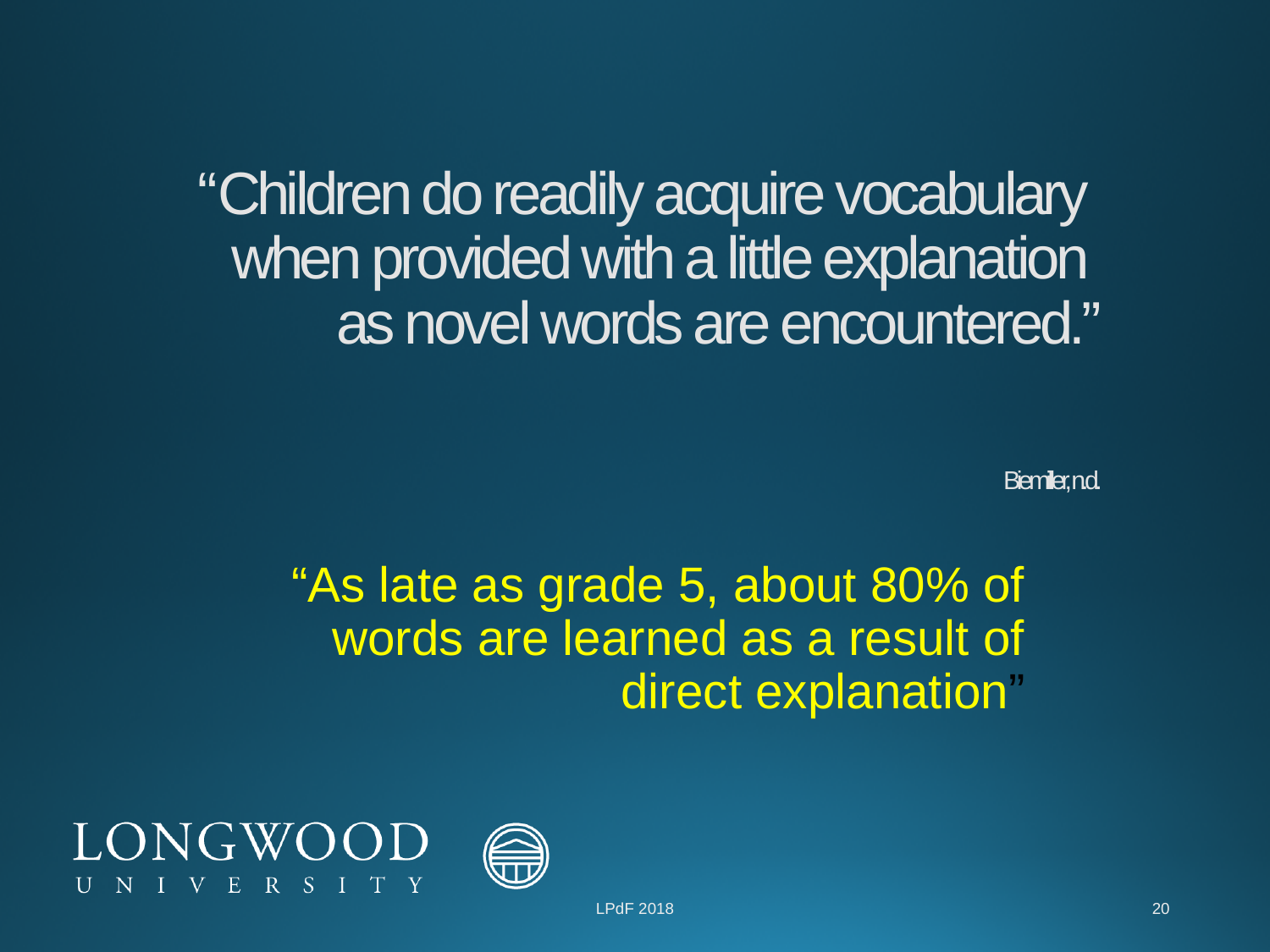

# “Children do readily acquire vocabulary when provided with a little explanation as novel words are encountered.” Biemiller, n.d.
“As late as grade 5, about 80% of words are learned as a result of direct explanation”
LPdF 2018
20